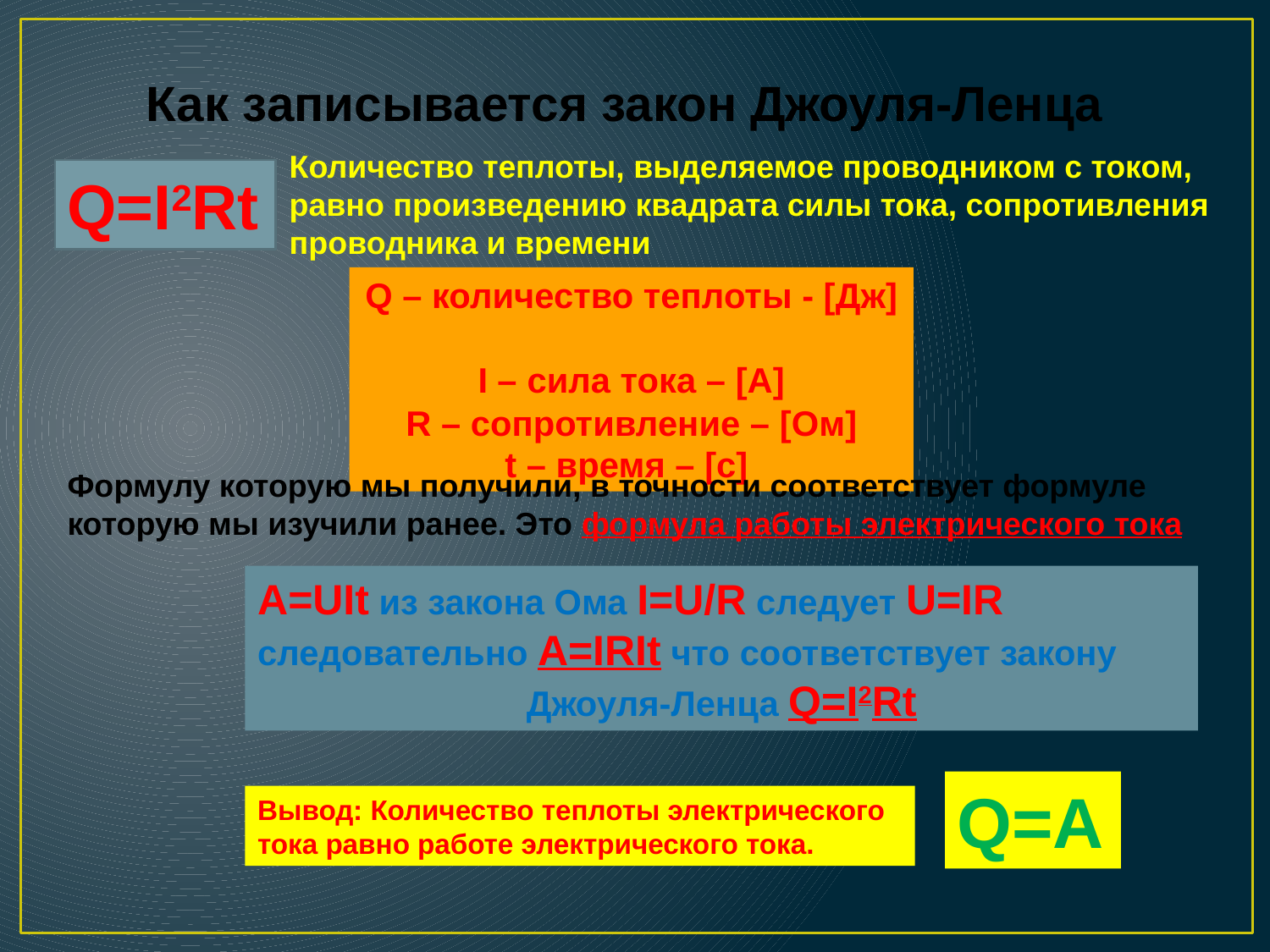

Как записывается закон Джоуля-Ленца
Количество теплоты, выделяемое проводником с током,
равно произведению квадрата силы тока, сопротивления
проводника и времени
Q=I2Rt
Q – количество теплоты - [Дж]
I – сила тока – [A]
R – сопротивление – [Ом]
t – время – [c]
Формулу которую мы получили, в точности соответствует формуле которую мы изучили ранее. Это формула работы электрического тока
A=UIt из закона Ома I=U/R следует U=IR
следовательно A=IRIt что соответствует закону
Джоуля-Ленца Q=I2Rt
Q=A
Вывод: Количество теплоты электрического
тока равно работе электрического тока.